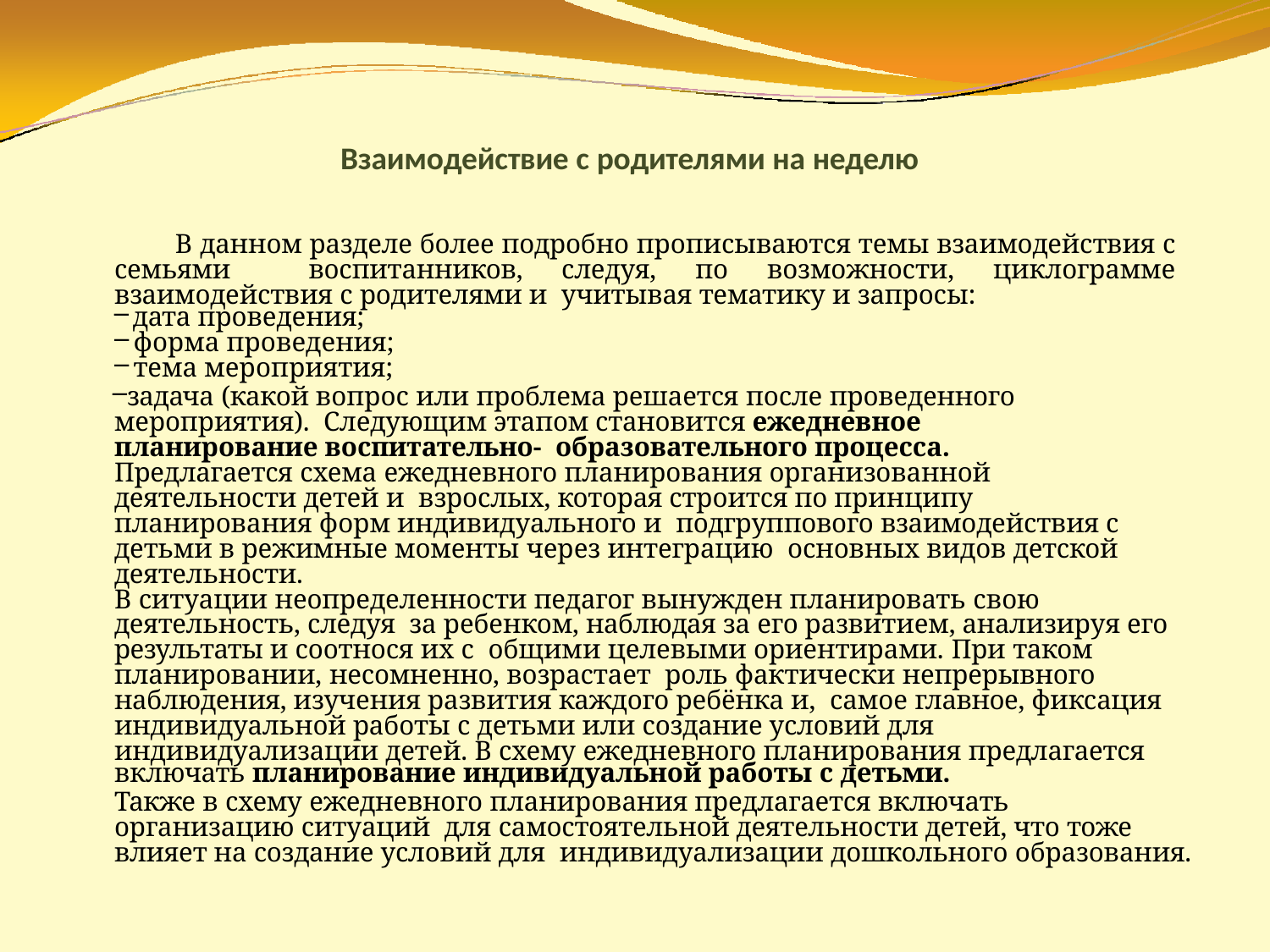

# Взаимодействие с родителями на неделю
В данном разделе более подробно прописываются темы взаимодействия с семьями  воспитанников, следуя, по возможности, циклограмме взаимодействия с родителями и  учитывая тематику и запросы:
дата проведения;
форма проведения;
тема мероприятия;
задача (какой вопрос или проблема решается после проведенного мероприятия).  Следующим этапом становится ежедневное планирование воспитательно-  образовательного процесса.
Предлагается схема ежедневного планирования организованной деятельности детей и  взрослых, которая строится по принципу планирования форм индивидуального и  подгруппового взаимодействия с детьми в режимные моменты через интеграцию  основных видов детской деятельности.
В ситуации неопределенности педагог вынужден планировать свою деятельность, следуя  за ребенком, наблюдая за его развитием, анализируя его результаты и соотнося их с  общими целевыми ориентирами. При таком планировании, несомненно, возрастает  роль фактически непрерывного наблюдения, изучения развития каждого ребёнка и,  самое главное, фиксация индивидуальной работы с детьми или создание условий для  индивидуализации детей. В схему ежедневного планирования предлагается
включать планирование индивидуальной работы с детьми.
Также в схему ежедневного планирования предлагается включать организацию ситуаций  для самостоятельной деятельности детей, что тоже влияет на создание условий для  индивидуализации дошкольного образования.